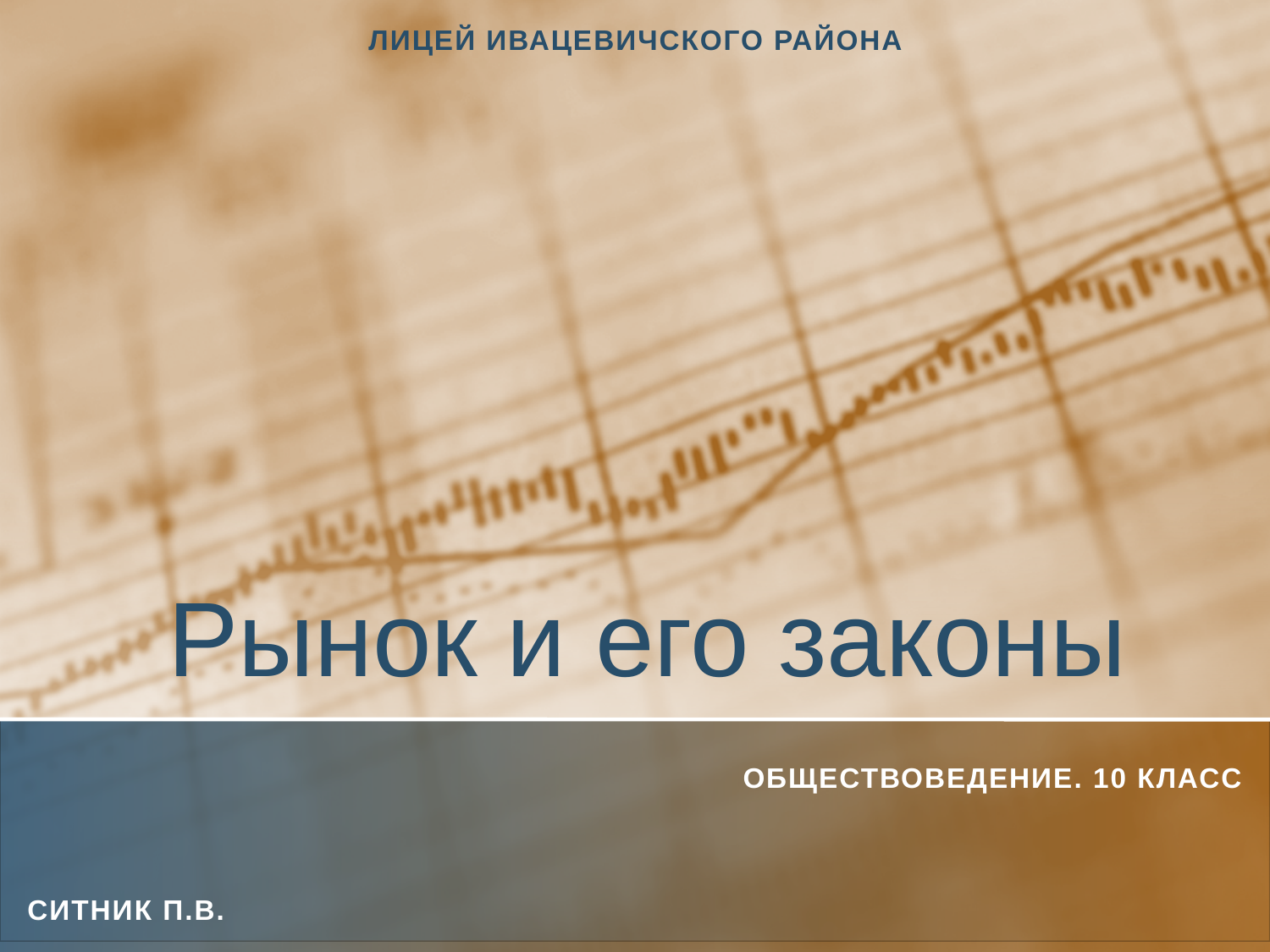

Лицей Ивацевичского района
# Рынок и его законы
Обществоведение. 10 класс
Ситник П.В.